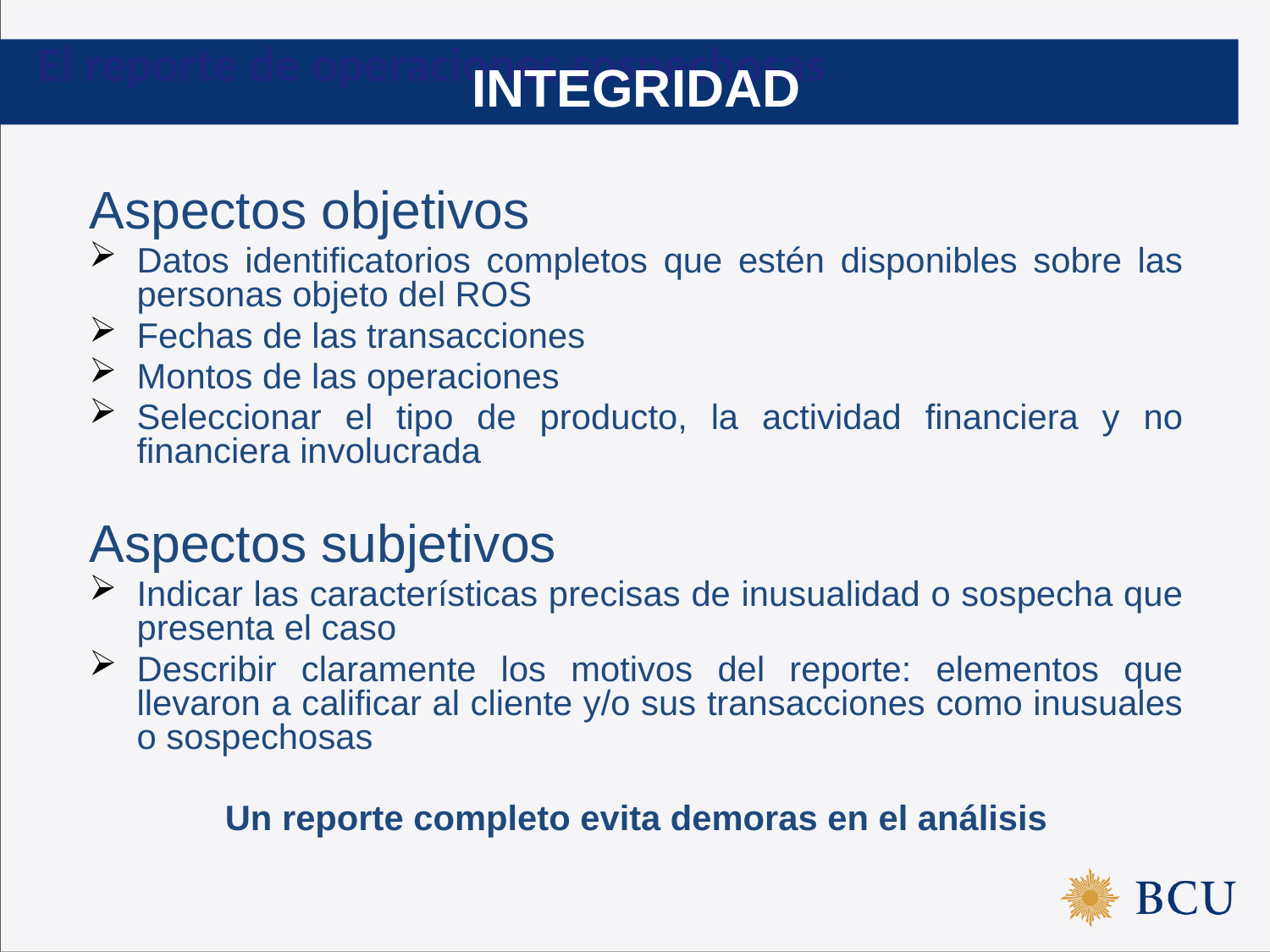

El reporte de operaciones sospechosas
INTEGRIDAD

Aspectos objetivos
Datos identificatorios completos que estén disponibles sobre las personas objeto del ROS
Fechas de las transacciones
Montos de las operaciones
Seleccionar el tipo de producto, la actividad financiera y no financiera involucrada

Aspectos subjetivos
Indicar las características precisas de inusualidad o sospecha que presenta el caso
Describir claramente los motivos del reporte: elementos que llevaron a calificar al cliente y/o sus transacciones como inusuales o sospechosas

Un reporte completo evita demoras en el análisis